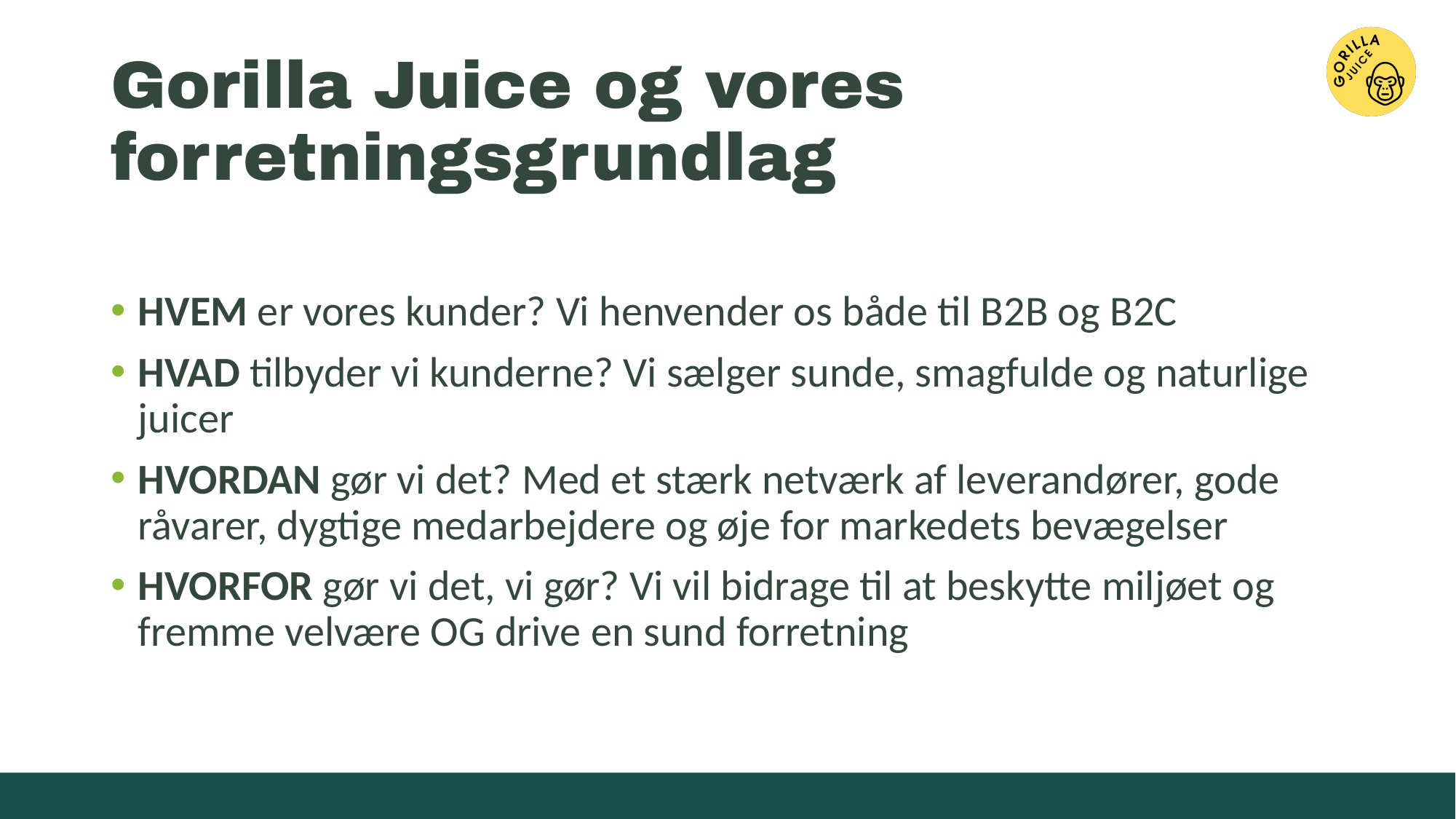

# Gorilla Juice og vores forretningsgrundlag

HVEM er vores kunder? Vi henvender os både til B2B og B2C
HVAD tilbyder vi kunderne? Vi sælger sunde, smagfulde og naturlige juicer
HVORDAN gør vi det? Med et stærk netværk af leverandører, gode råvarer, dygtige medarbejdere og øje for markedets bevægelser
HVORFOR gør vi det, vi gør? Vi vil bidrage til at beskytte miljøet og fremme velvære OG drive en sund forretning